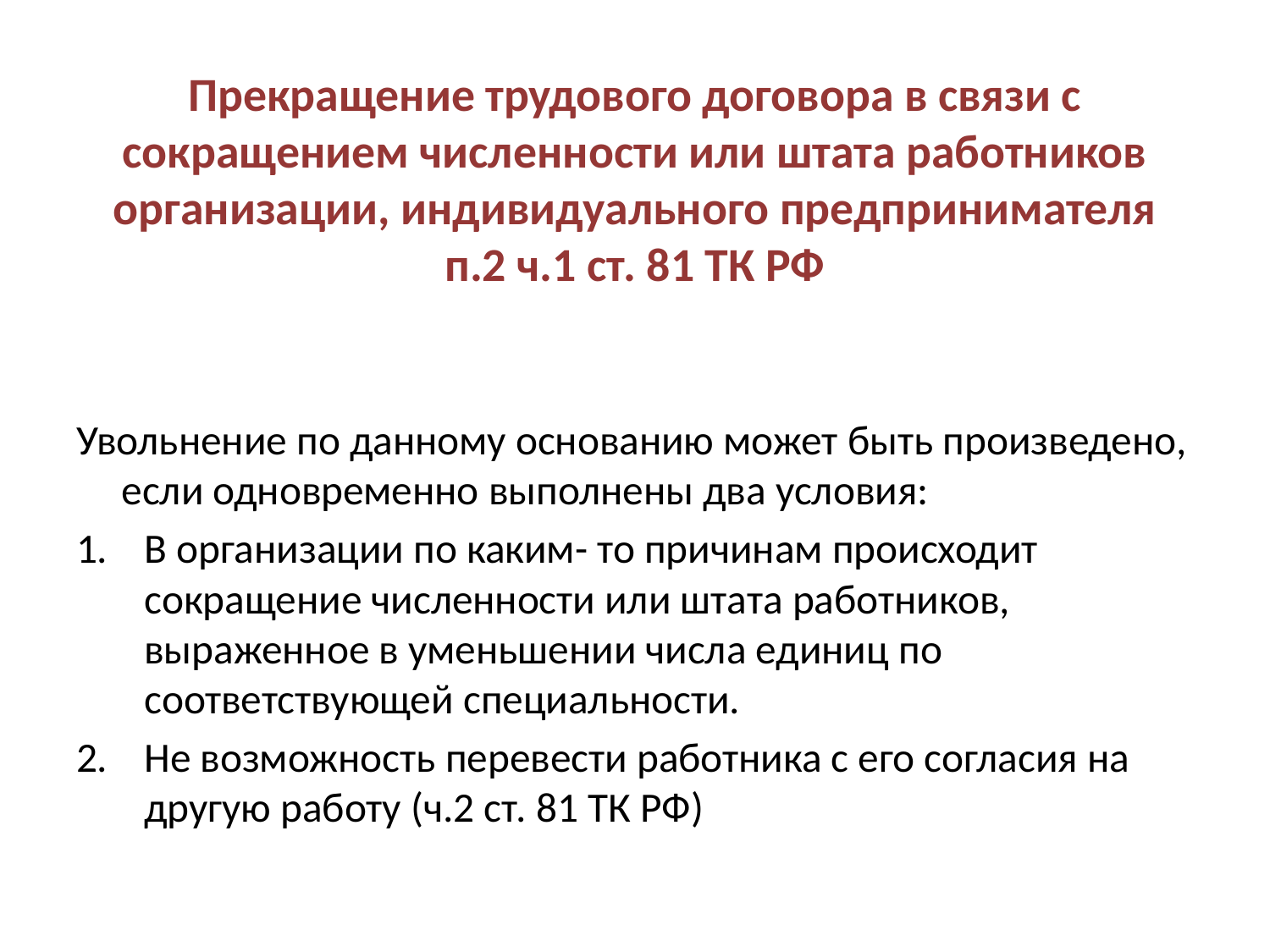

# Прекращение трудового договора в связи с сокращением численности или штата работников организации, индивидуального предпринимателя п.2 ч.1 ст. 81 ТК РФ
Увольнение по данному основанию может быть произведено, если одновременно выполнены два условия:
В организации по каким- то причинам происходит сокращение численности или штата работников, выраженное в уменьшении числа единиц по соответствующей специальности.
Не возможность перевести работника с его согласия на другую работу (ч.2 ст. 81 ТК РФ)